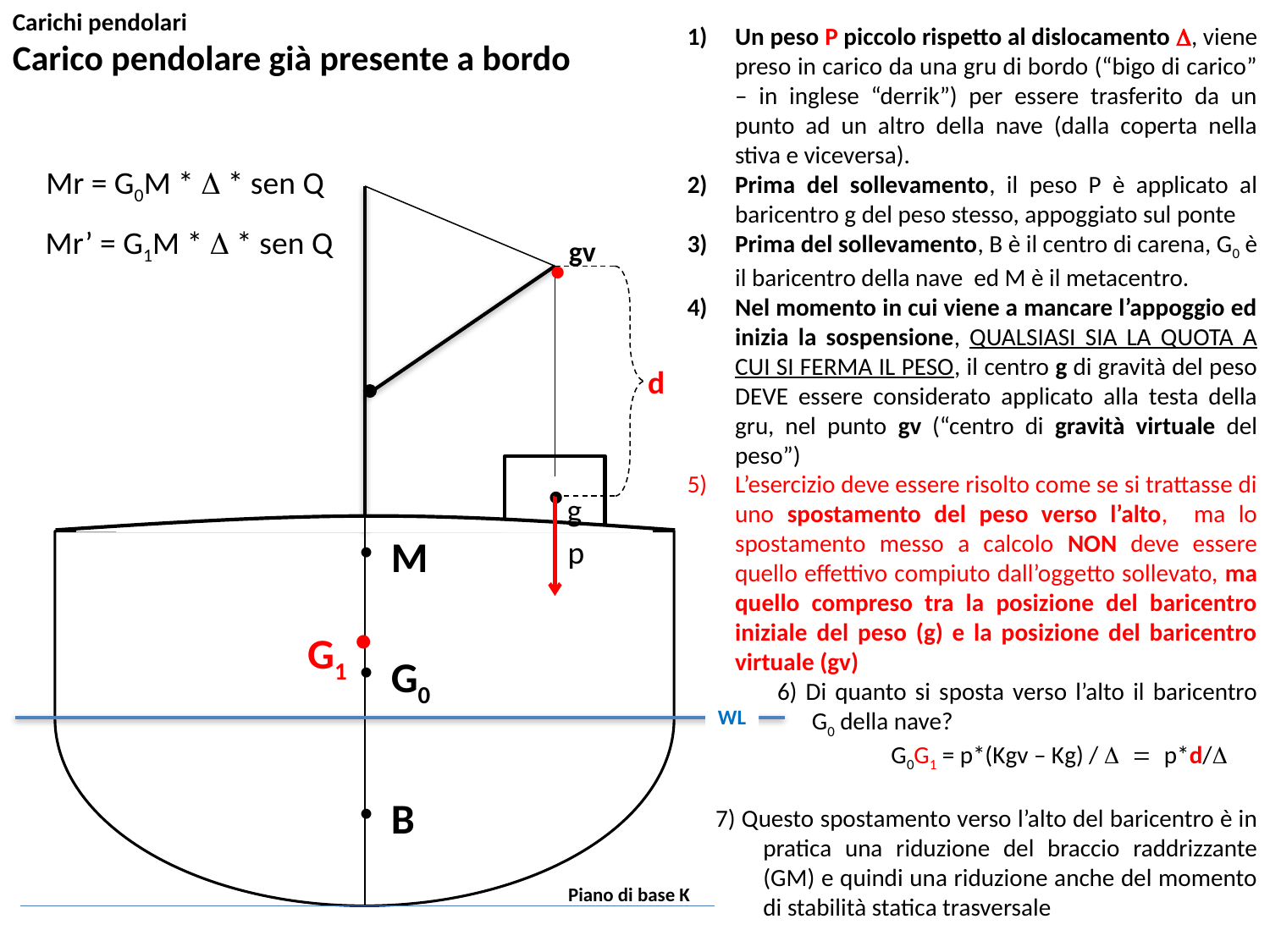

Carichi pendolari
Carico pendolare già presente a bordo
Un peso P piccolo rispetto al dislocamento Δ, viene preso in carico da una gru di bordo (“bigo di carico” – in inglese “derrik”) per essere trasferito da un punto ad un altro della nave (dalla coperta nella stiva e viceversa).
Prima del sollevamento, il peso P è applicato al baricentro g del peso stesso, appoggiato sul ponte
Prima del sollevamento, B è il centro di carena, G0 è il baricentro della nave  ed M è il metacentro.
Nel momento in cui viene a mancare l’appoggio ed inizia la sospensione, QUALSIASI SIA LA QUOTA A CUI SI FERMA IL PESO, il centro g di gravità del peso DEVE essere considerato applicato alla testa della gru, nel punto gv (“centro di gravità virtuale del peso”)
L’esercizio deve essere risolto come se si trattasse di uno spostamento del peso verso l’alto,  ma lo spostamento messo a calcolo NON deve essere quello effettivo compiuto dall’oggetto sollevato, ma quello compreso tra la posizione del baricentro iniziale del peso (g) e la posizione del baricentro virtuale (gv)
6) Di quanto si sposta verso l’alto il baricentro G0 della nave?
	            G0G1 = p*(Kgv – Kg) / Δ = p*d/Δ

7) Questo spostamento verso l’alto del baricentro è in pratica una riduzione del braccio raddrizzante (GM) e quindi una riduzione anche del momento di stabilità statica trasversale
Mr = G0M * Δ * sen Q

·gv
Mr’ = G1M * Δ * sen Q

d

·g

· M

p
G1 ·
· G0
WL
· B
Piano di base K